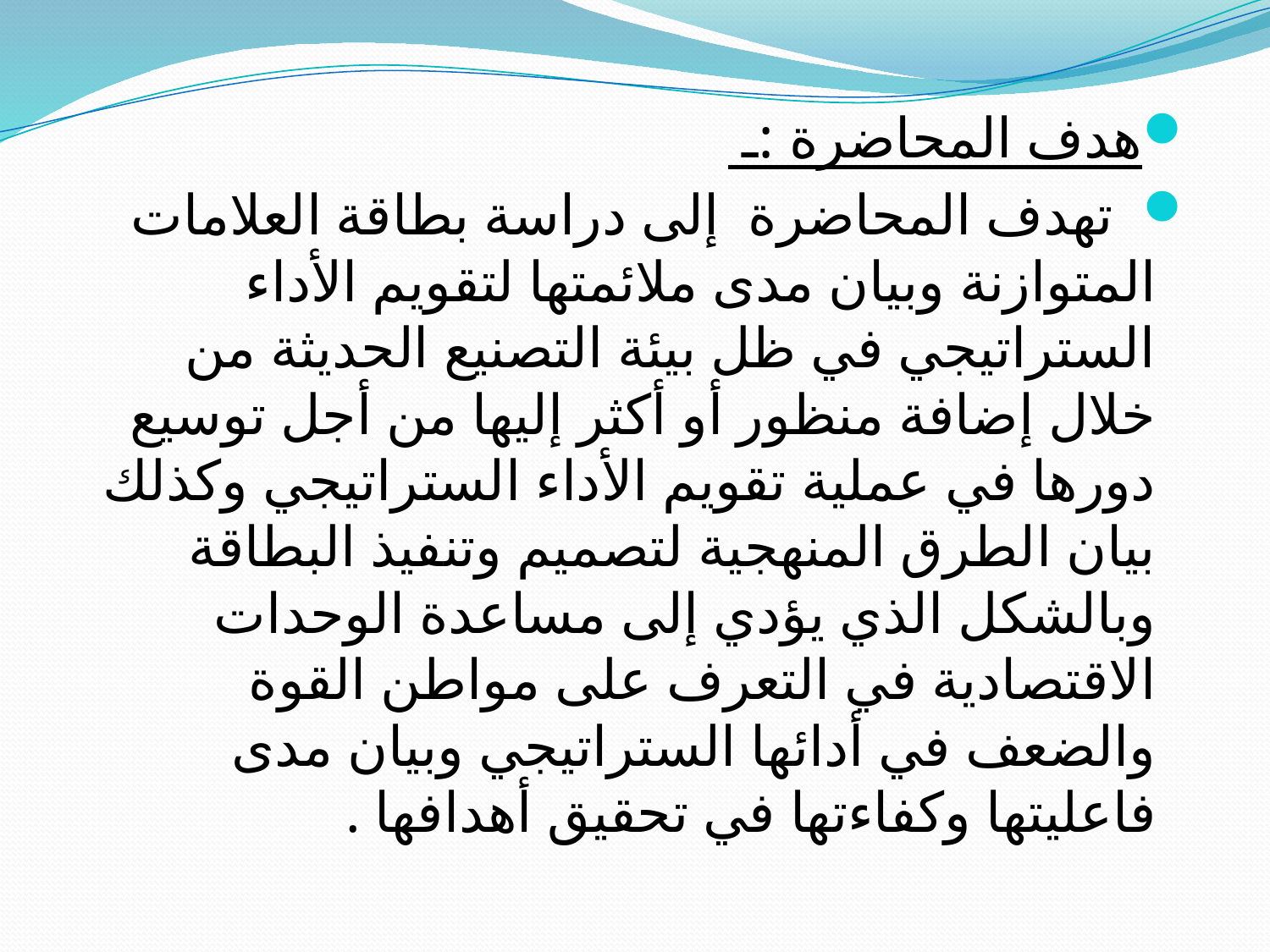

هدف المحاضرة :ـ
  تهدف المحاضرة  إلى دراسة بطاقة العلامات المتوازنة وبيان مدى ملائمتها لتقويم الأداء الستراتيجي في ظل بيئة التصنيع الحديثة من خلال إضافة منظور أو أكثر إليها من أجل توسيع دورها في عملية تقويم الأداء الستراتيجي وكذلك بيان الطرق المنهجية لتصميم وتنفيذ البطاقة وبالشكل الذي يؤدي إلى مساعدة الوحدات الاقتصادية في التعرف على مواطن القوة والضعف في أدائها الستراتيجي وبيان مدى فاعليتها وكفاءتها في تحقيق أهدافها .
#